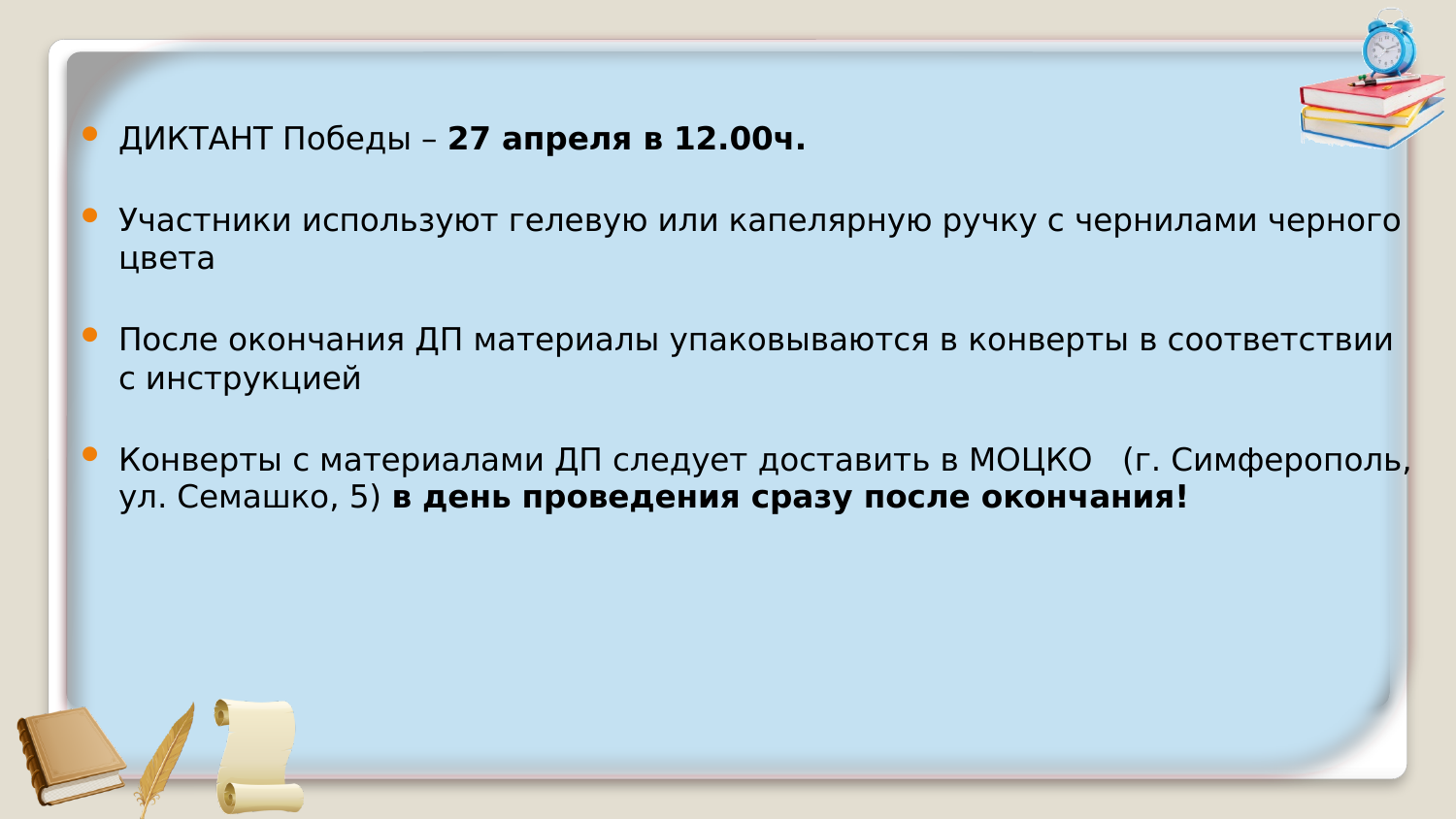

ДИКТАНТ Победы – 27 апреля в 12.00ч.

Участники используют гелевую или капелярную ручку с чернилами черного цвета

После окончания ДП материалы упаковываются в конверты в соответствии с инструкцией

Конверты с материалами ДП следует доставить в МОЦКО   (г. Симферополь, ул. Семашко, 5) в день проведения сразу после окончания!